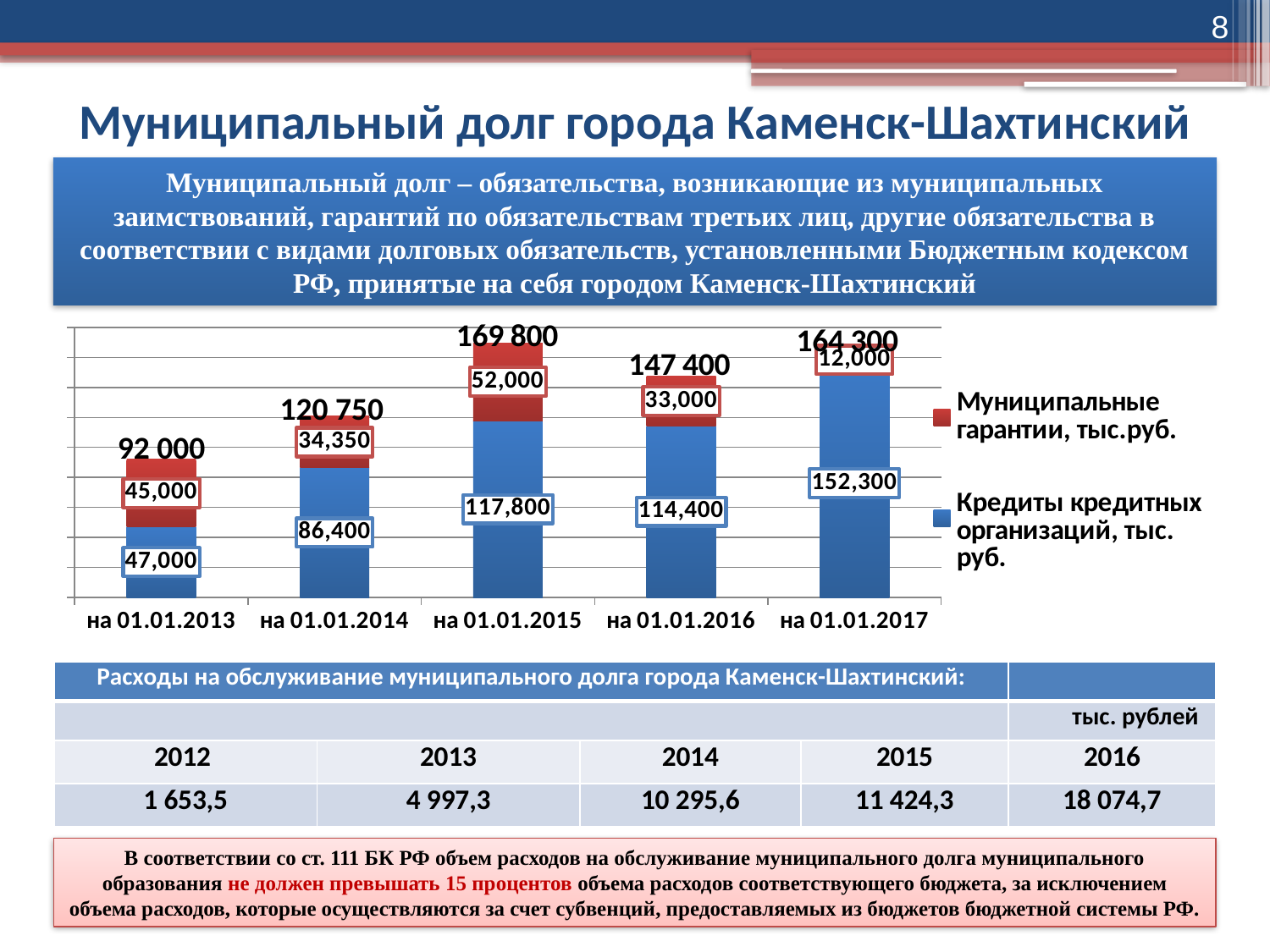

8
# Муниципальный долг города Каменск-Шахтинский
Муниципальный долг – обязательства, возникающие из муниципальных заимствований, гарантий по обязательствам третьих лиц, другие обязательства в соответствии с видами долговых обязательств, установленными Бюджетным кодексом РФ, принятые на себя городом Каменск-Шахтинский

### Chart

| Category | Кредиты кредитных организаций, тыс. руб. | Муниципальные гарантии, тыс.руб. |
|---|---|---|
| на 01.01.2013 | 47000.0 | 45000.0 |
| на 01.01.2014 | 86400.0 | 34350.0 |
| на 01.01.2015 | 117800.0 | 52000.0 |
| на 01.01.2016 | 114400.0 | 33000.0 |
| на 01.01.2017 | 152300.0 | 12000.0 |
120 750
92 000
| Расходы на обслуживание муниципального долга города Каменск-Шахтинский: |  |  |  |  |
| --- | --- | --- | --- | --- |
|  |  |  |  | тыс. рублей |
| 2012 | 2013 | 2014 | 2015 | 2016 |
| 1 653,5 | 4 997,3 | 10 295,6 | 11 424,3 | 18 074,7 |
В соответствии со ст. 111 БК РФ объем расходов на обслуживание муниципального долга муниципального образования не должен превышать 15 процентов объема расходов соответствующего бюджета, за исключением объема расходов, которые осуществляются за счет субвенций, предоставляемых из бюджетов бюджетной системы РФ.